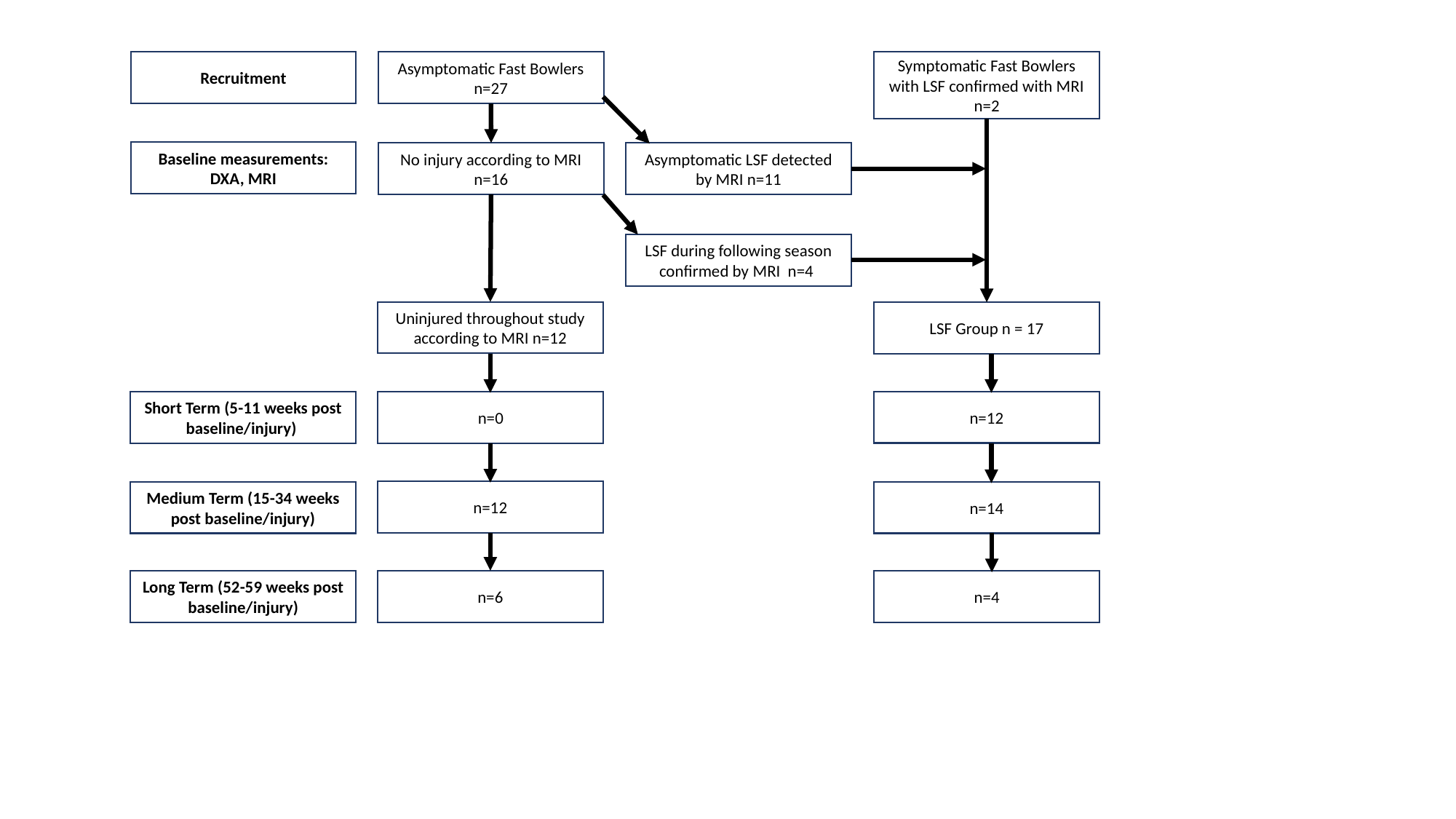

Recruitment
Asymptomatic Fast Bowlers n=27
Symptomatic Fast Bowlers with LSF confirmed with MRI n=2
Baseline measurements: DXA, MRI
No injury according to MRI n=16
Asymptomatic LSF detected by MRI n=11
LSF during following season confirmed by MRI  n=4
Uninjured throughout study according to MRI n=12
LSF Group n = 17
n=12
Short Term (5-11 weeks post baseline/injury)
n=0
n=12
Medium Term (15-34 weeks post baseline/injury)
n=14
Long Term (52-59 weeks post baseline/injury)
n=6
n=4